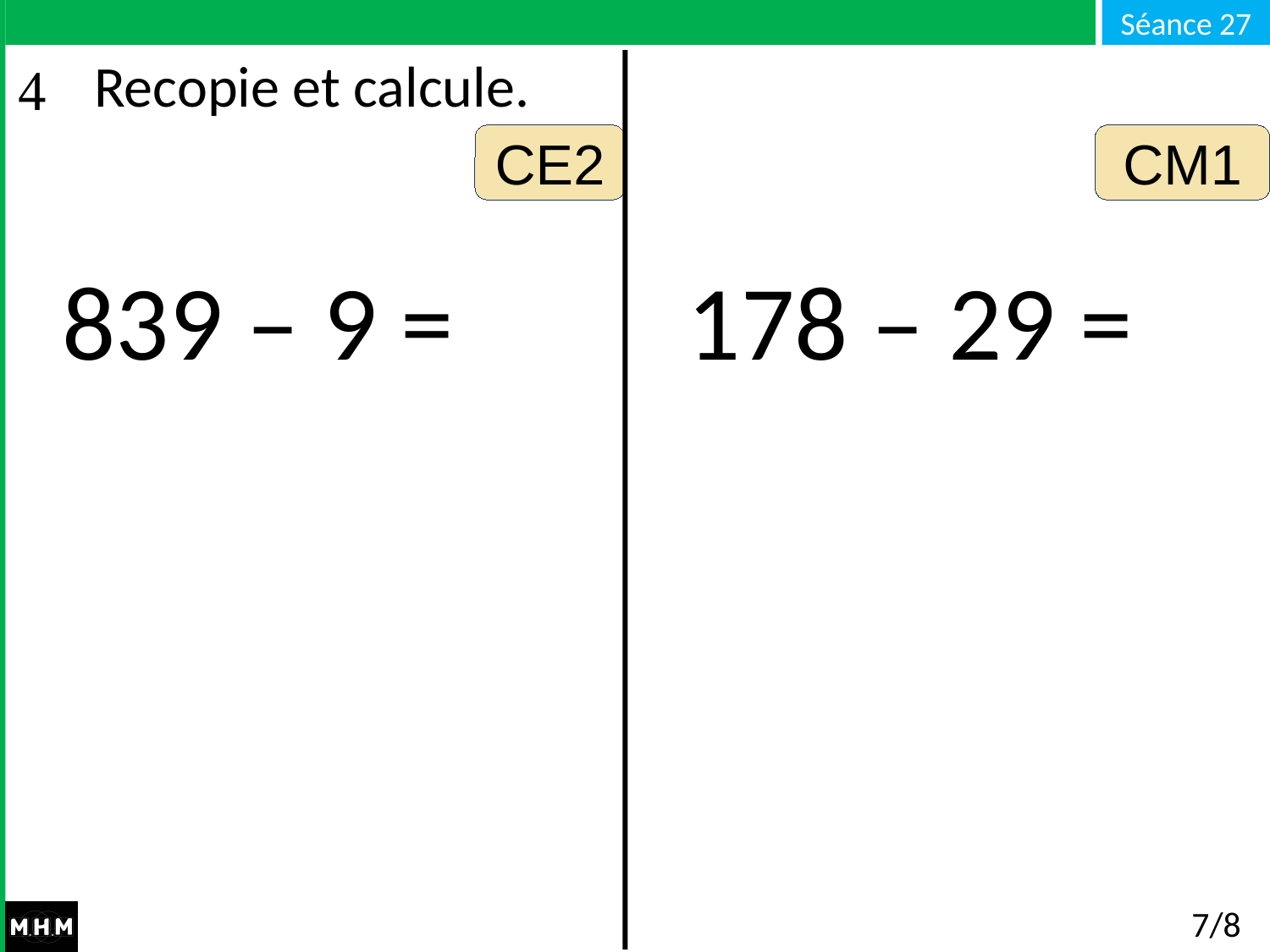

# Recopie et calcule.
CE2
CM1
839 – 9 =
178 – 29 =
7/8